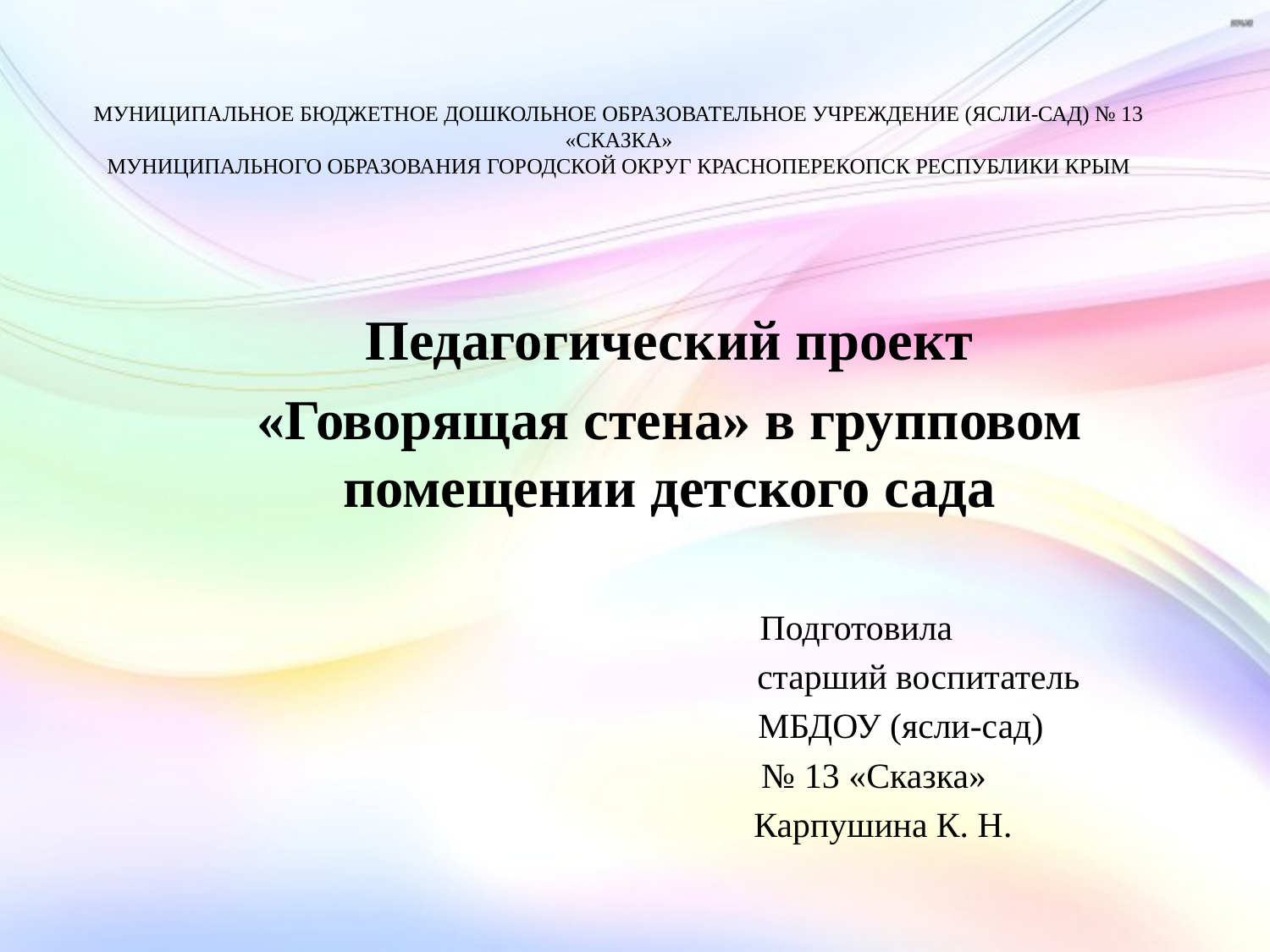

# МУНИЦИПАЛЬНОЕ БЮДЖЕТНОЕ ДОШКОЛЬНОЕ ОБРАЗОВАТЕЛЬНОЕ УЧРЕЖДЕНИЕ (ЯСЛИ-САД) № 13 «СКАЗКА» МУНИЦИПАЛЬНОГО ОБРАЗОВАНИЯ ГОРОДСКОЙ ОКРУГ КРАСНОПЕРЕКОПСК РЕСПУБЛИКИ КРЫМ
Педагогический проект
«Говорящая стена» в групповом помещении детского сада

                                           Подготовила
                                                         старший воспитатель
                                                     МБДОУ (ясли-сад)
                                              № 13 «Сказка»
                                                  Карпушина К. Н.